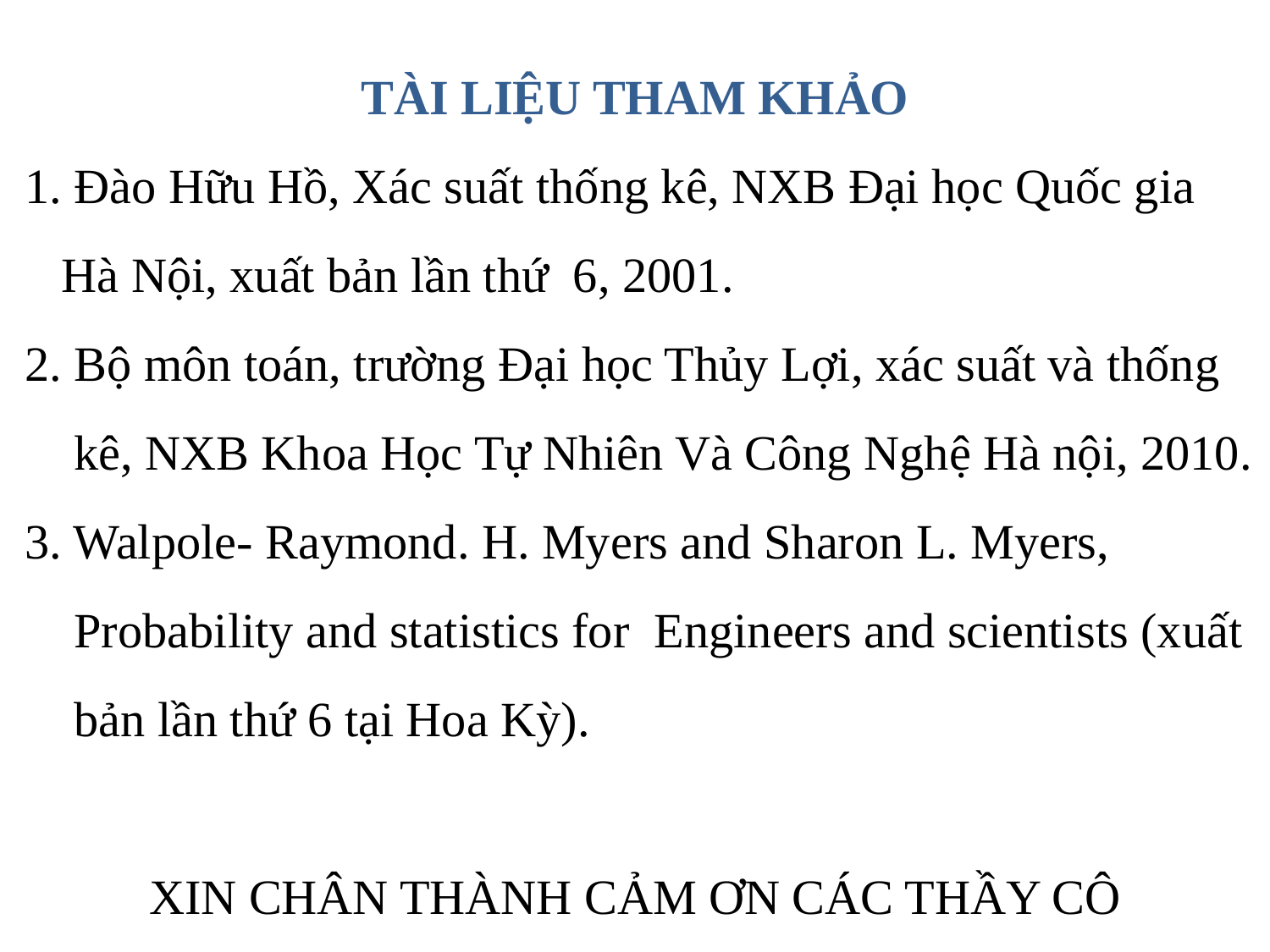

TÀI LIỆU THAM KHẢO
 1. Đào Hữu Hồ, Xác suất thống kê, NXB Đại học Quốc gia
    Hà Nội, xuất bản lần thứ  6, 2001.
 2. Bộ môn toán, trường Đại học Thủy Lợi, xác suất và thống
     kê, NXB Khoa Học Tự Nhiên Và Công Nghệ Hà nội, 2010.
 3. Walpole- Raymond. H. Myers and Sharon L. Myers,
     Probability and statistics for  Engineers and scientists (xuất
     bản lần thứ 6 tại Hoa Kỳ).

    XIN CHÂN THÀNH CẢM ƠN CÁC THẦY CÔ